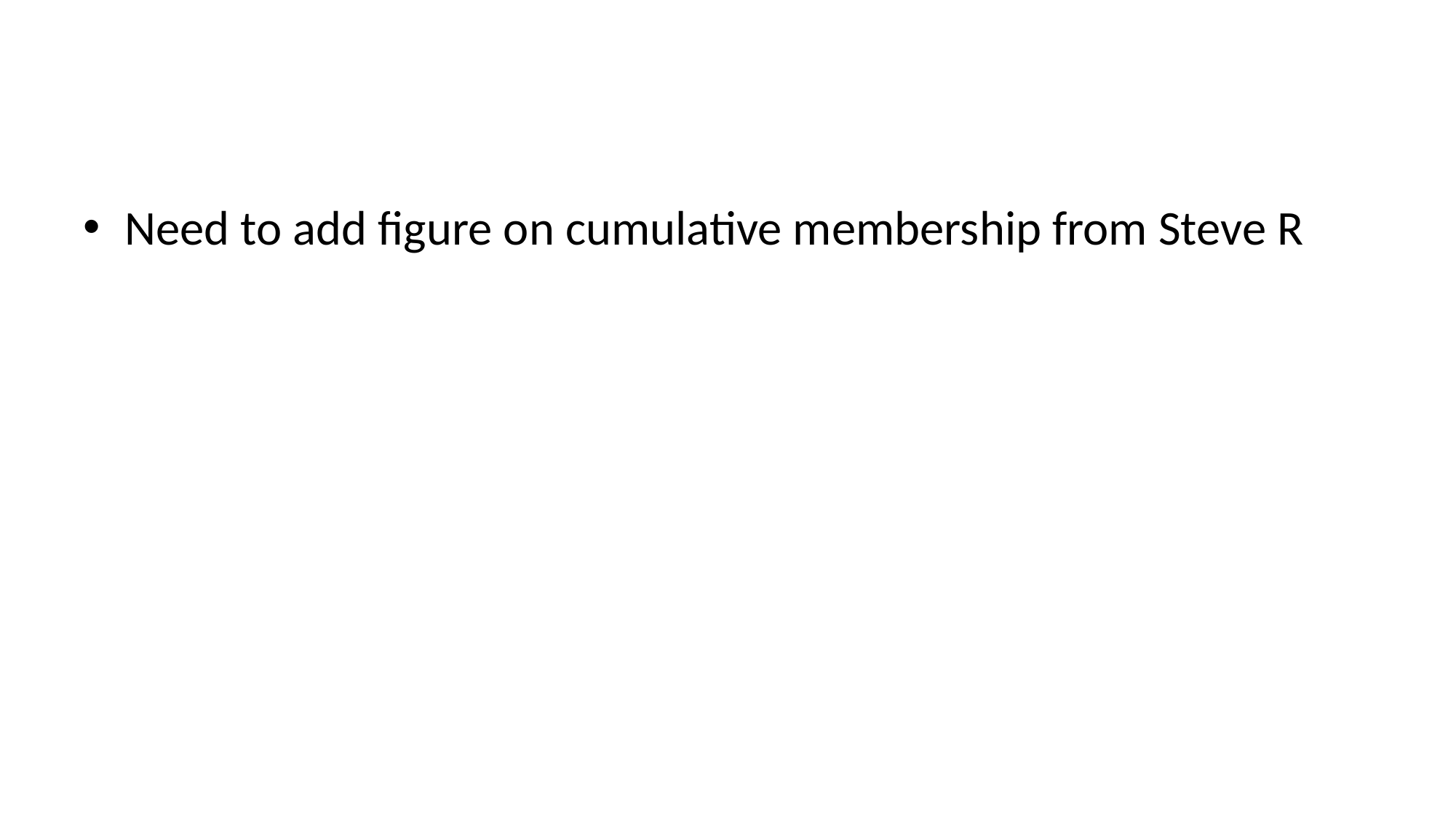

#
Need to add figure on cumulative membership from Steve R